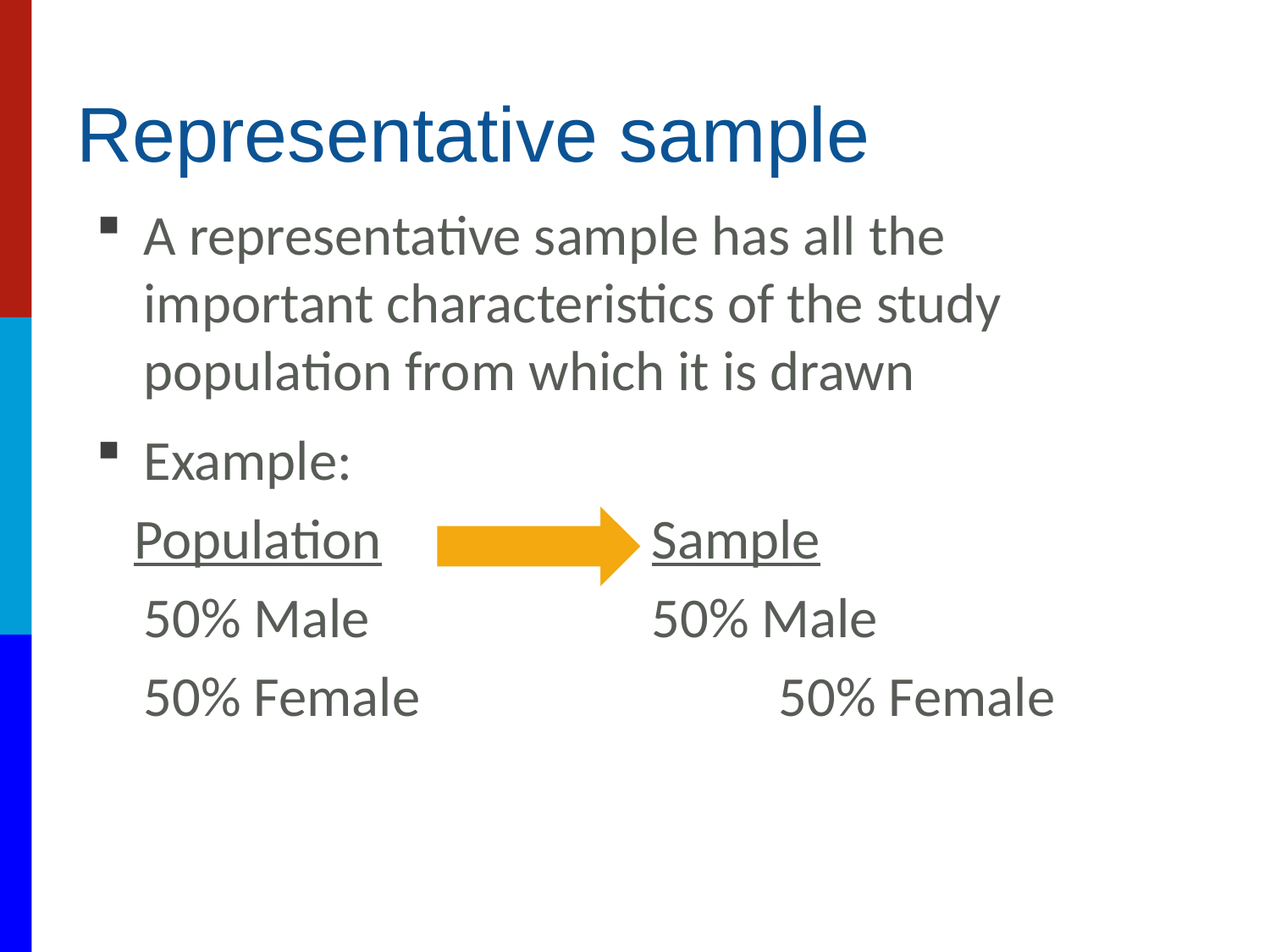

# Representative sample
A representative sample has all the important characteristics of the study population from which it is drawn
Example:
   Population			Sample
	50% Male			50% Male
	50% Female			50% Female